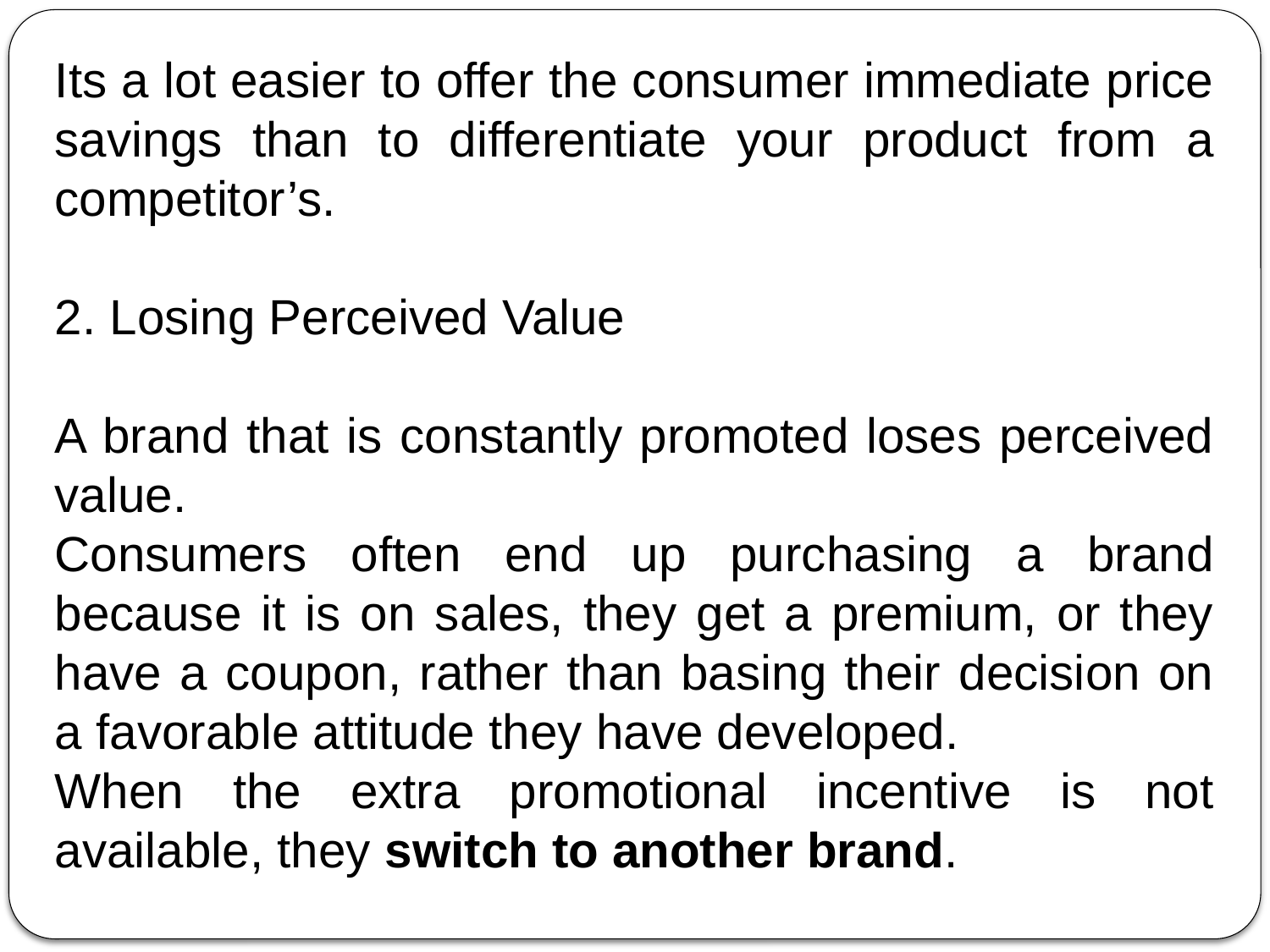

Its a lot easier to offer the consumer immediate price savings than to differentiate your product from a competitor’s.

2. Losing Perceived Value

A brand that is constantly promoted loses perceived value.
Consumers often end up purchasing a brand because it is on sales, they get a premium, or they have a coupon, rather than basing their decision on a favorable attitude they have developed.
When the extra promotional incentive is not available, they switch to another brand.